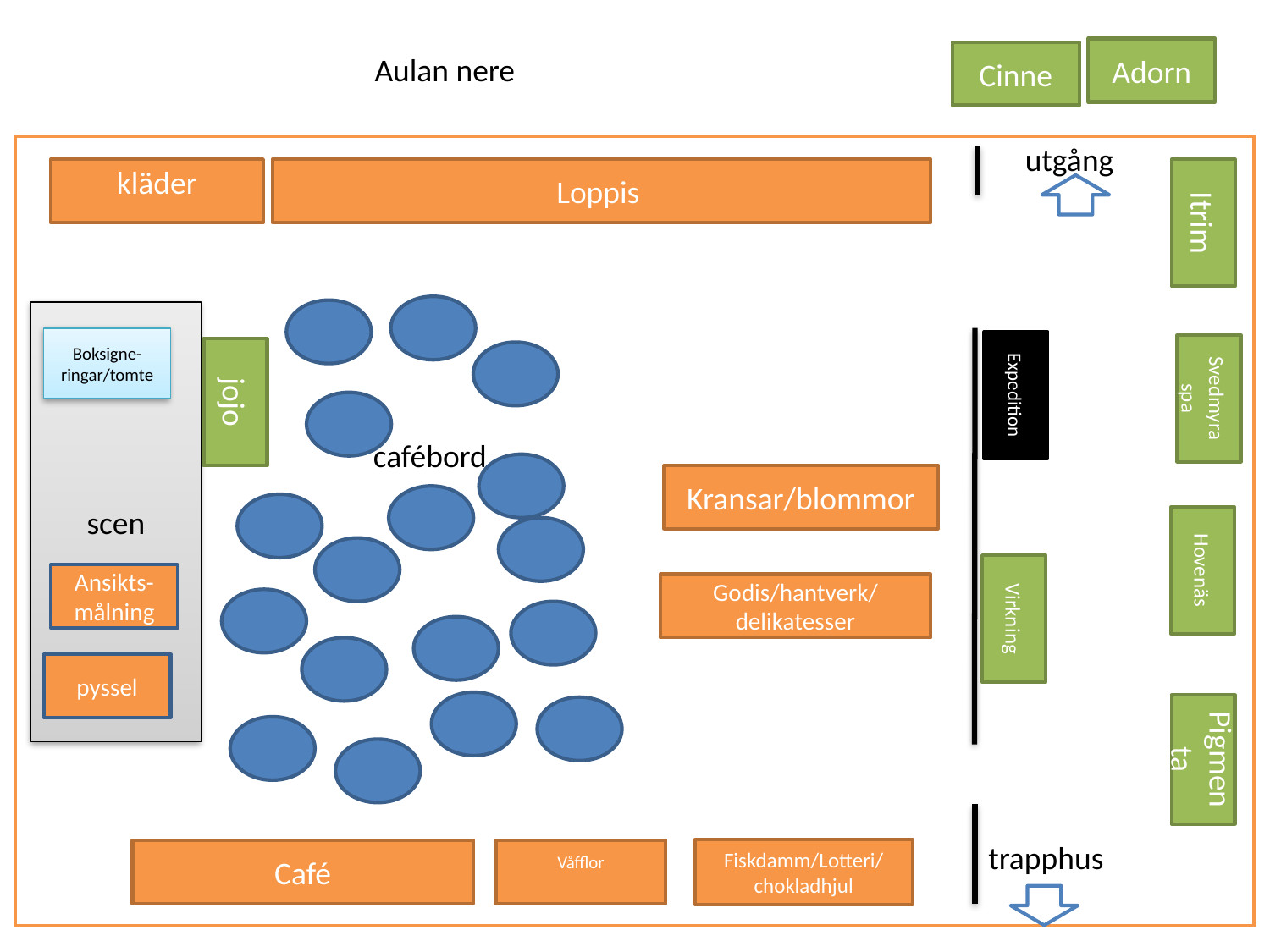

Adorn
Cinne
Aulan nere
utgång

kläder

Loppis

Itrim

scen
Boksigne-ringar/tomte

Expedition
Svedmyra spa
jojo

cafébord

Kransar/blommor

Hovenäs
Ansikts-målning
Godis/hantverk/delikatesser
Virkning

pyssel

Pigmenta

trapphus
Fiskdamm/Lotteri/
chokladhjul
Café
Våfflor